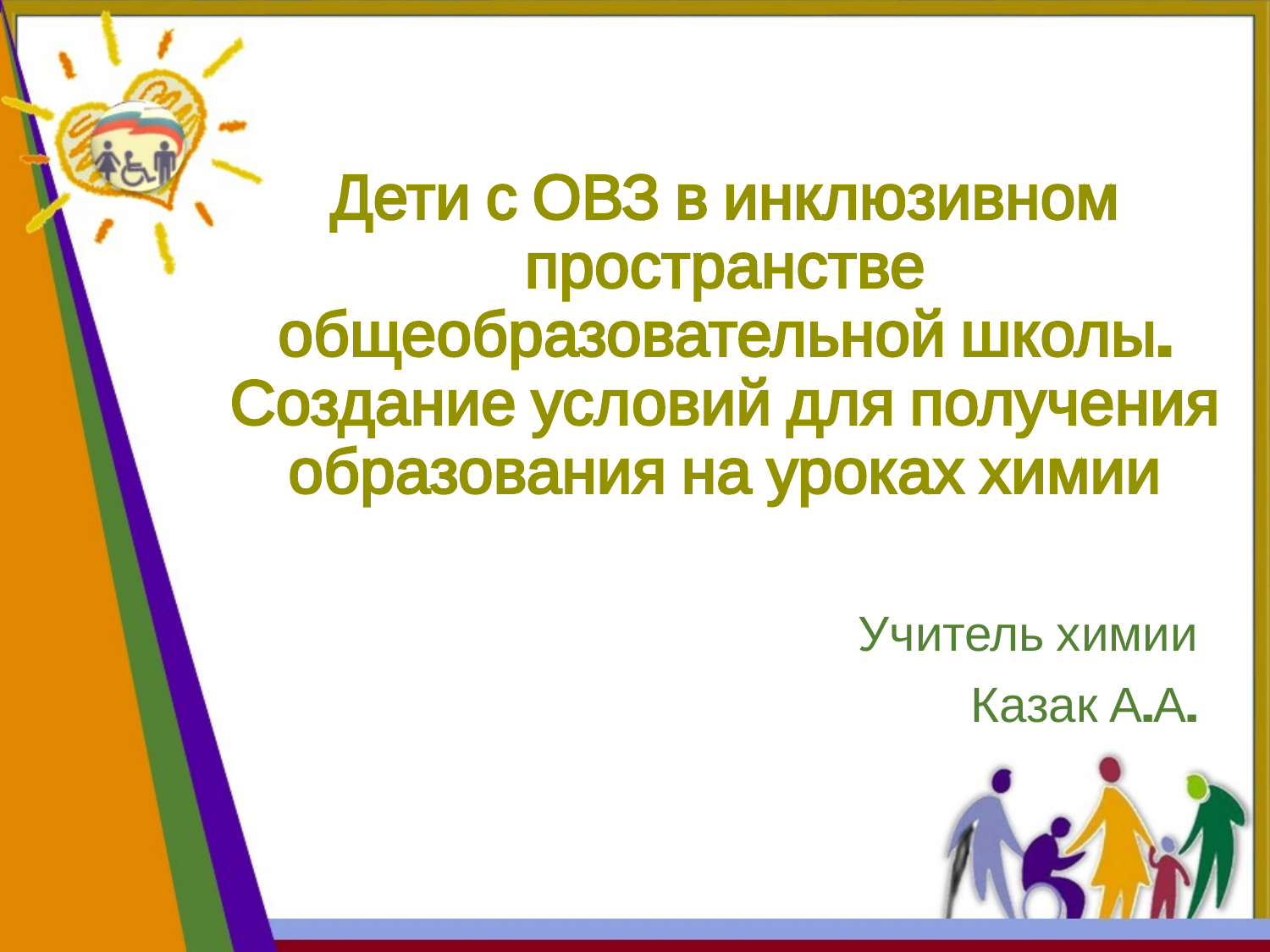

# Дети с ОВЗ в инклюзивном пространстве общеобразовательной школы. Создание условий для получения образования на уроках химии
Учитель химии
Казак А.А.